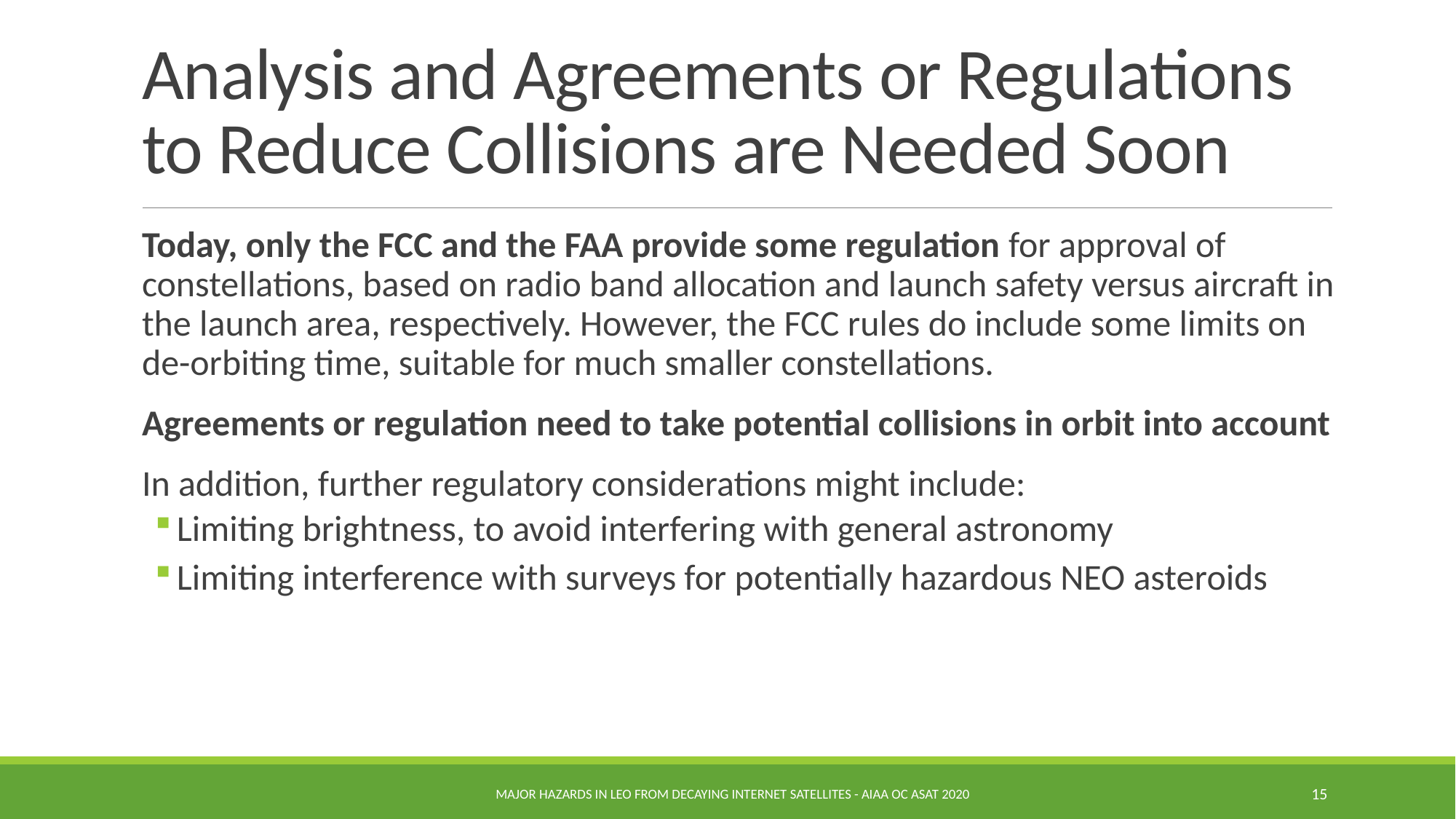

# Analysis and Agreements or Regulations to Reduce Collisions are Needed Soon
Today, only the FCC and the FAA provide some regulation for approval of constellations, based on radio band allocation and launch safety versus aircraft in the launch area, respectively. However, the FCC rules do include some limits on de-orbiting time, suitable for much smaller constellations.
Agreements or regulation need to take potential collisions in orbit into account
In addition, further regulatory considerations might include:
Limiting brightness, to avoid interfering with general astronomy
Limiting interference with surveys for potentially hazardous NEO asteroids
Major Hazards in LEO from Decaying Internet Satellites - AIAA OC ASAT 2020
15